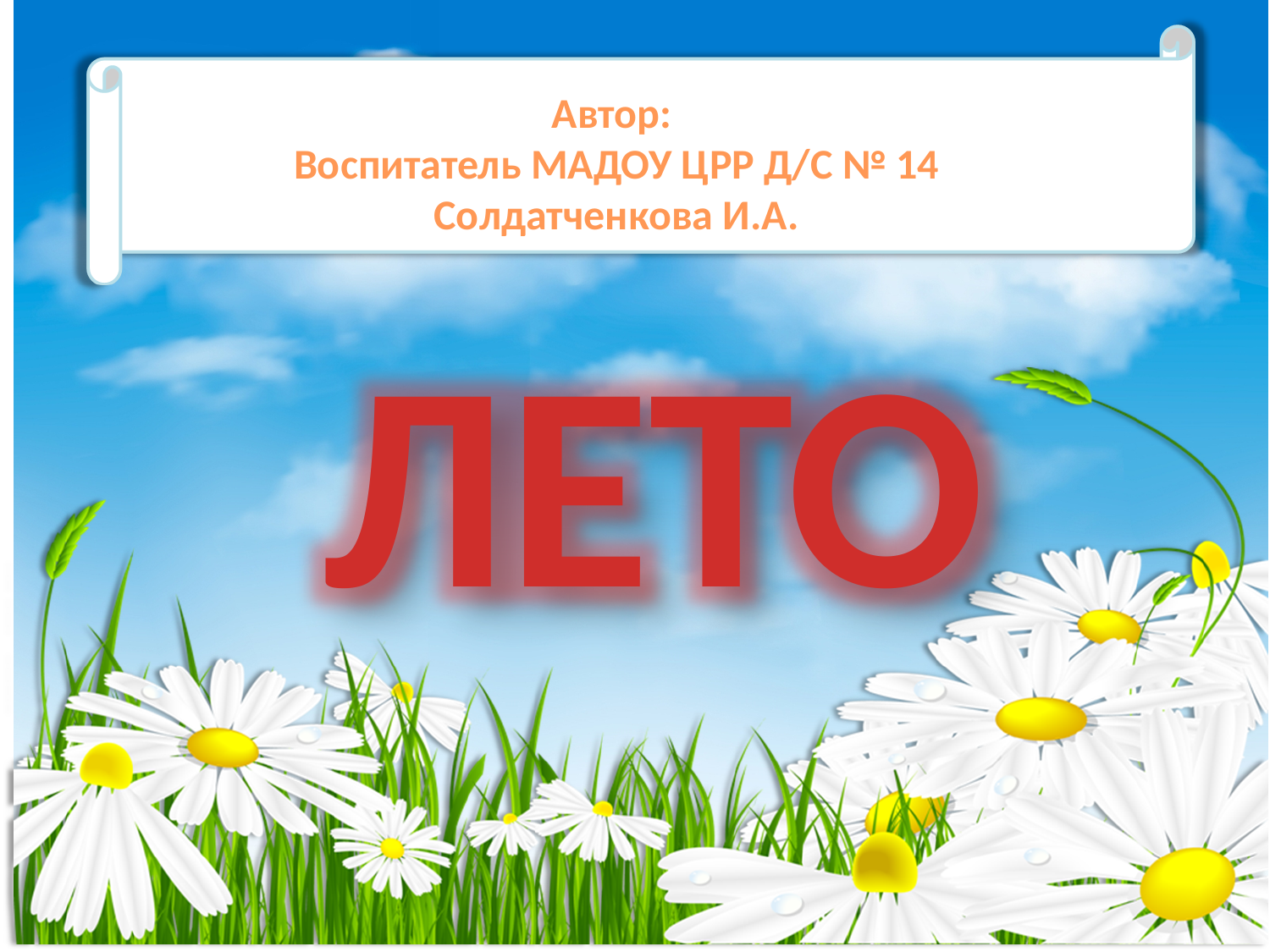

Автор:
Воспитатель МАДОУ ЦРР Д/С № 14
Солдатченкова И.А.
ЛЕТО